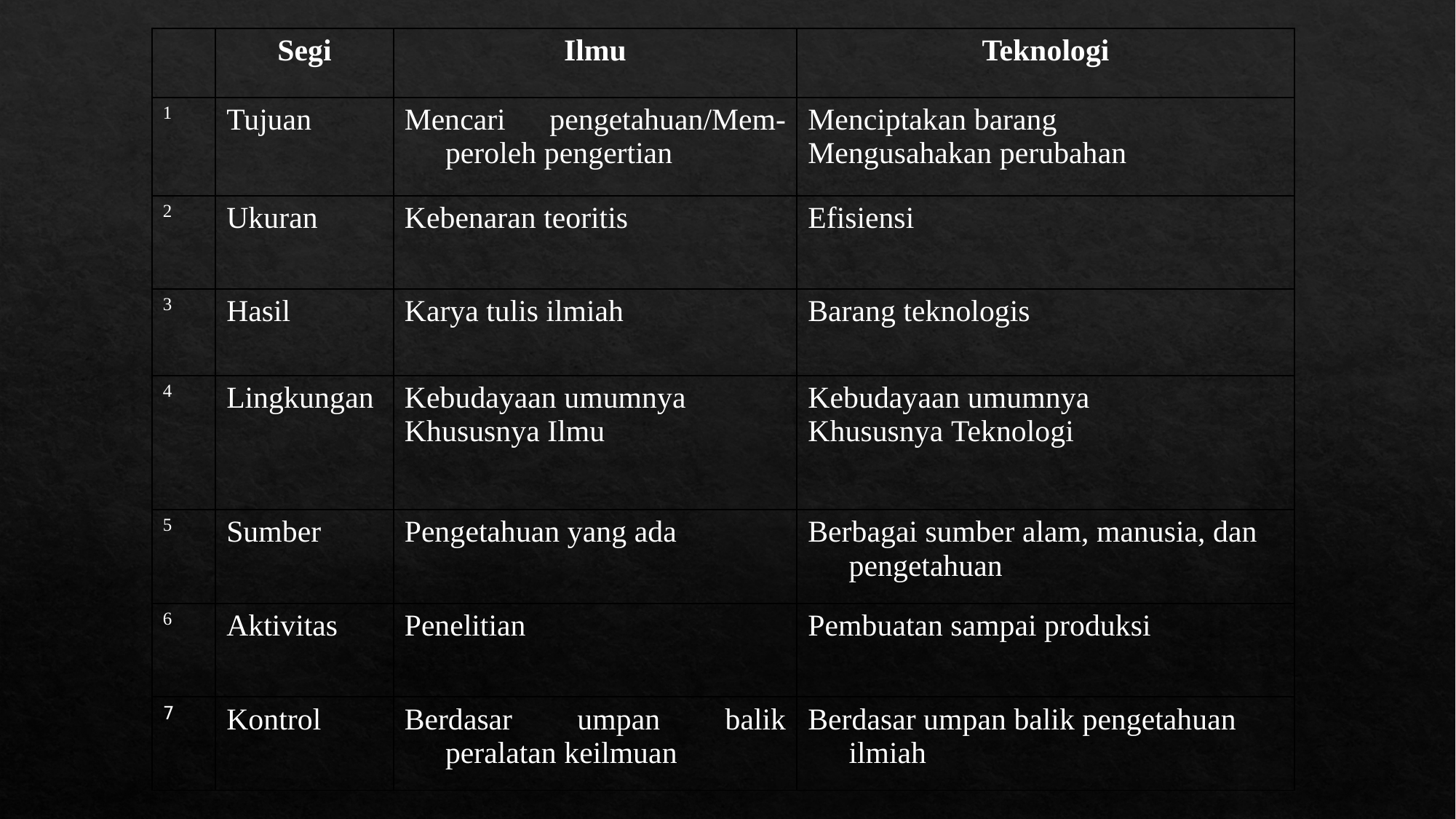

|  | Segi | Ilmu | Teknologi |
| --- | --- | --- | --- |
| 1 | Tujuan | Mencari pengetahuan/Mem- peroleh pengertian | Menciptakan barang Mengusahakan perubahan |
| 2 | Ukuran | Kebenaran teoritis | Efisiensi |
| 3 | Hasil | Karya tulis ilmiah | Barang teknologis |
| 4 | Lingkungan | Kebudayaan umumnya Khususnya Ilmu | Kebudayaan umumnya Khususnya Teknologi |
| 5 | Sumber | Pengetahuan yang ada | Berbagai sumber alam, manusia, dan pengetahuan |
| 6 | Aktivitas | Penelitian | Pembuatan sampai produksi |
| 7 | Kontrol | Berdasar umpan balik peralatan keilmuan | Berdasar umpan balik pengetahuan ilmiah |